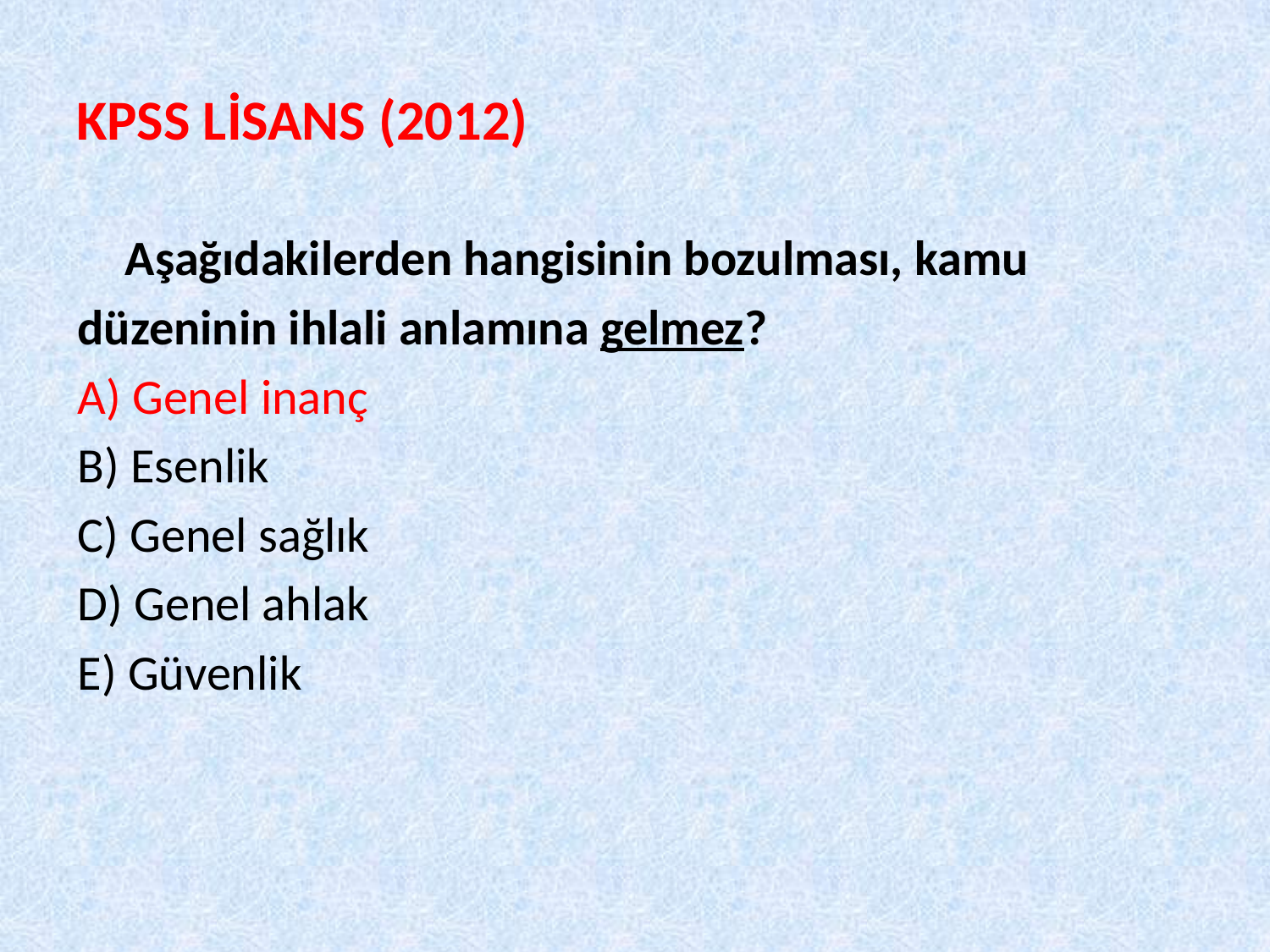

# KPSS LİSANS (2012)
	Aşağıdakilerden hangisinin bozulması, kamu
düzeninin ihlali anlamına gelmez?
A) Genel inanç
B) Esenlik
C) Genel sağlık
D) Genel ahlak
E) Güvenlik